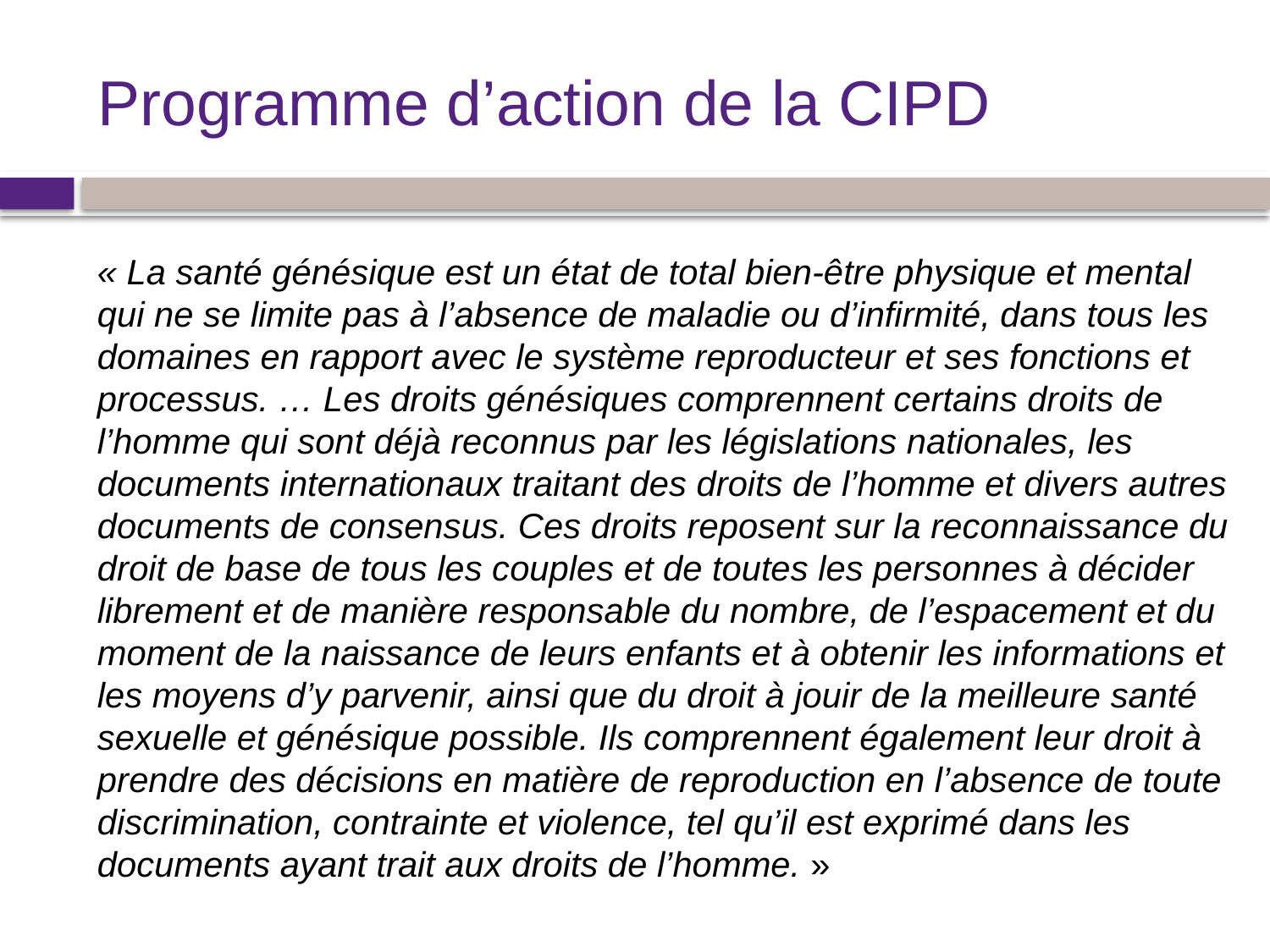

# Programme d’action de la CIPD
« La santé génésique est un état de total bien-être physique et mental qui ne se limite pas à l’absence de maladie ou d’infirmité, dans tous les domaines en rapport avec le système reproducteur et ses fonctions et processus. … Les droits génésiques comprennent certains droits de l’homme qui sont déjà reconnus par les législations nationales, les documents internationaux traitant des droits de l’homme et divers autres documents de consensus. Ces droits reposent sur la reconnaissance du droit de base de tous les couples et de toutes les personnes à décider librement et de manière responsable du nombre, de l’espacement et du moment de la naissance de leurs enfants et à obtenir les informations et les moyens d’y parvenir, ainsi que du droit à jouir de la meilleure santé sexuelle et génésique possible. Ils comprennent également leur droit à prendre des décisions en matière de reproduction en l’absence de toute discrimination, contrainte et violence, tel qu’il est exprimé dans les documents ayant trait aux droits de l’homme. »